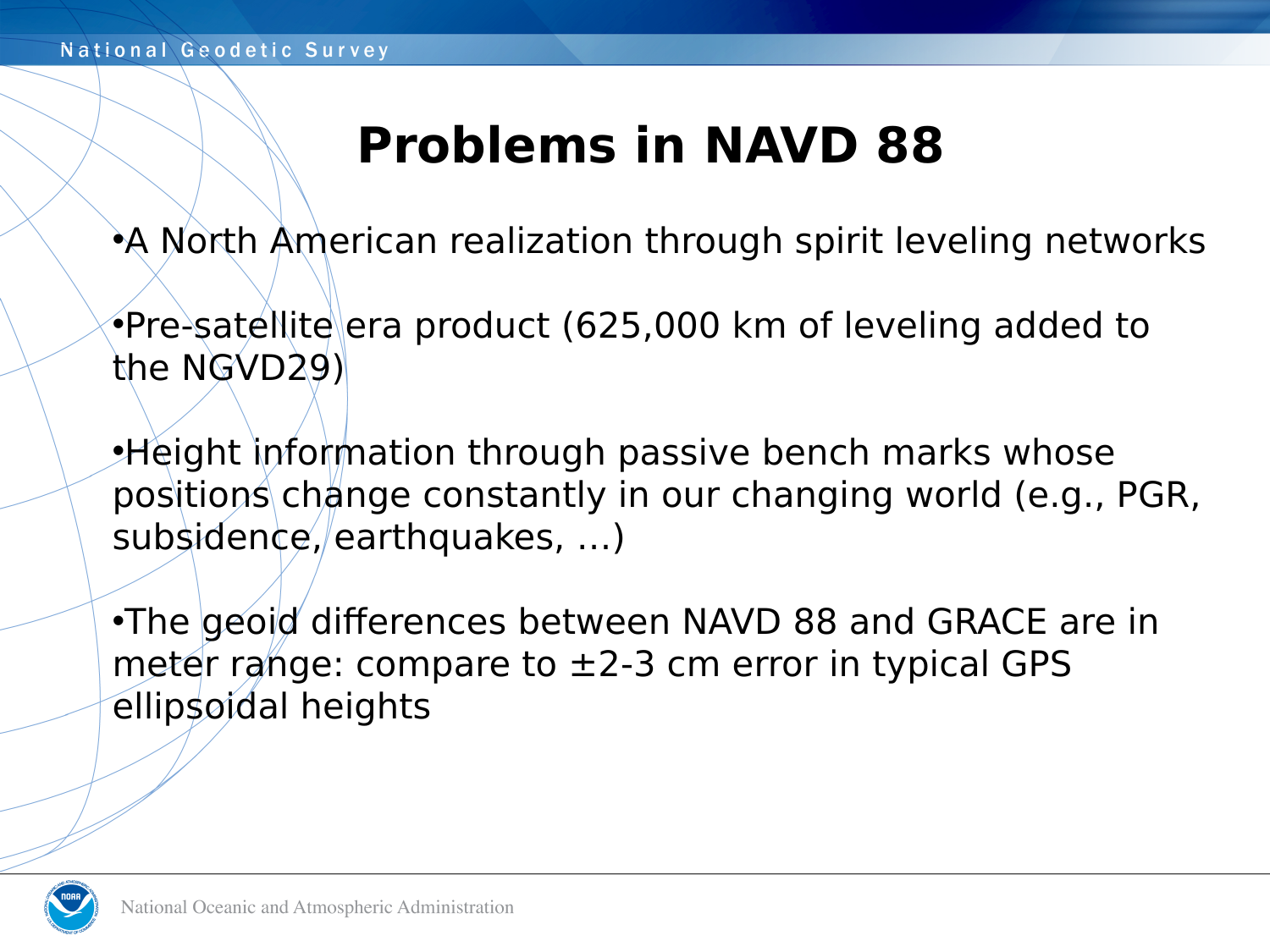

# Problems in NAVD 88
A North American realization through spirit leveling networks

Pre-satellite era product (625,000 km of leveling added to the NGVD29)

Height information through passive bench marks whose positions change constantly in our changing world (e.g., PGR, subsidence, earthquakes, …)

The geoid differences between NAVD 88 and GRACE are in meter range: compare to ±2-3 cm error in typical GPS ellipsoidal heights